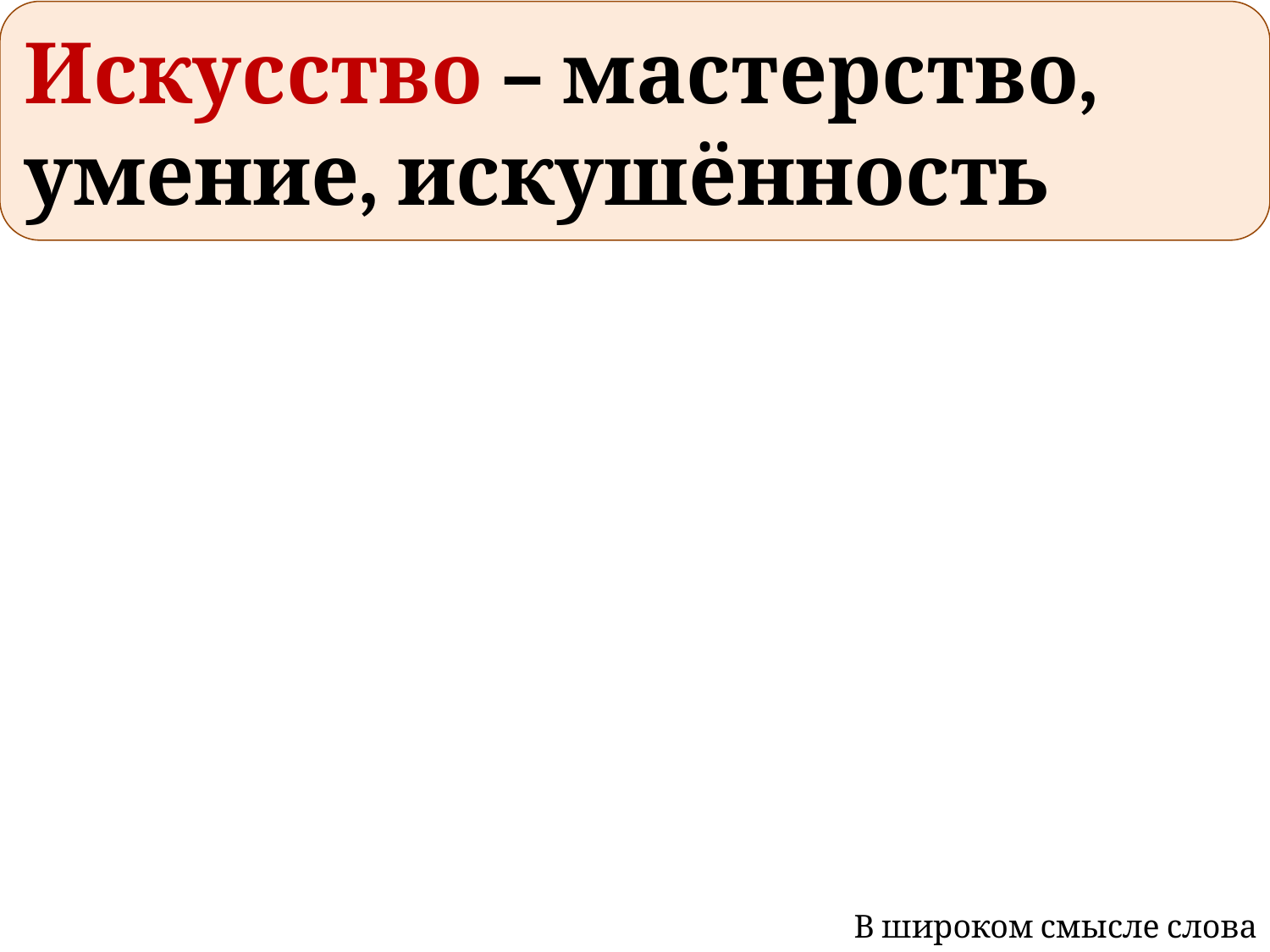

Искусство – мастерство, умение, искушённость
В широком смысле слова